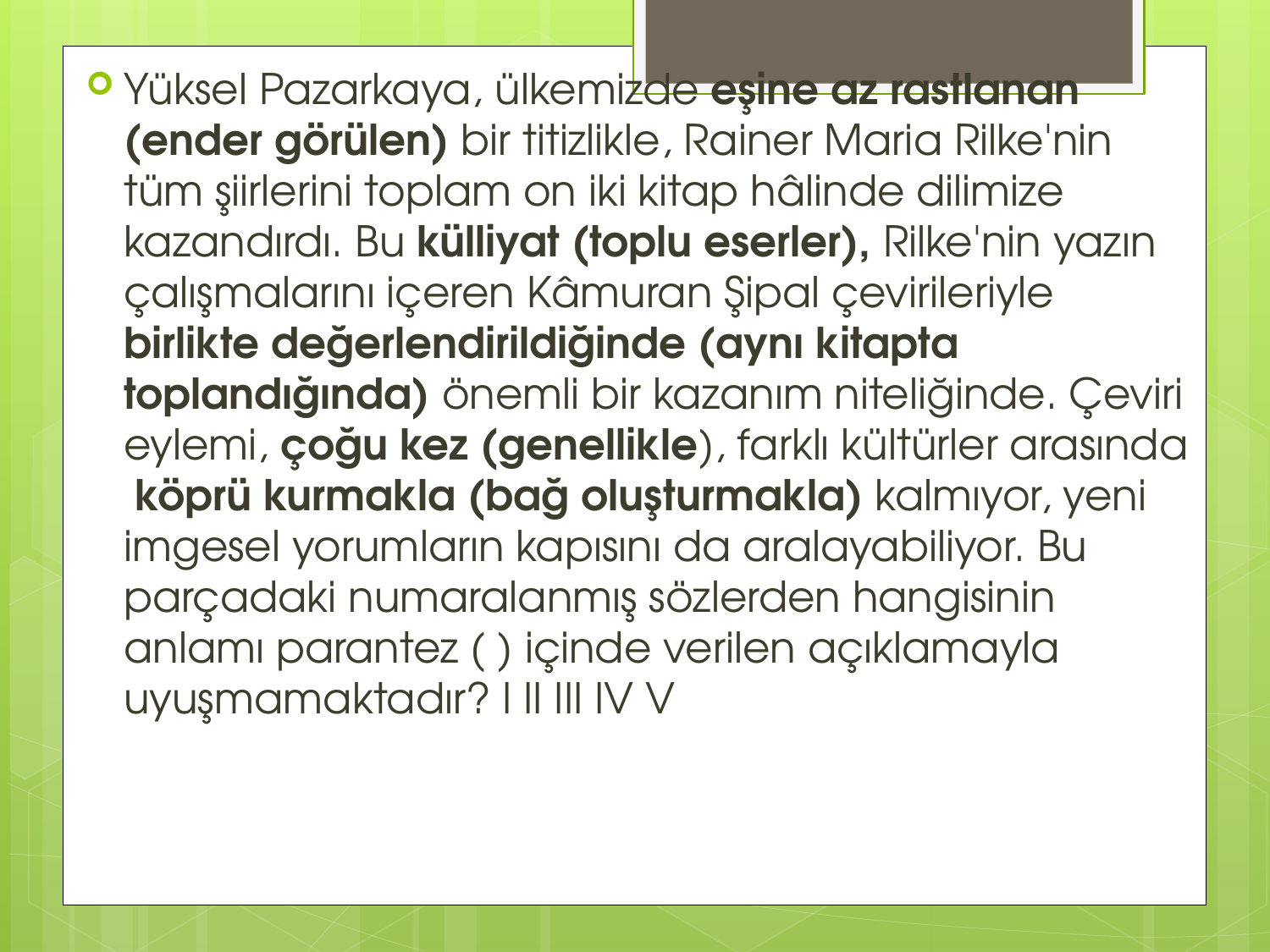

Yüksel Pazarkaya, ülkemizde eşine az rastlanan (ender görülen) bir titizlikle, Rainer Maria Rilke'nin tüm şiirlerini toplam on iki kitap hâlinde dilimize kazandırdı. Bu külliyat (toplu eserler), Rilke'nin yazın çalışmalarını içeren Kâmuran Şipal çevirileriyle birlikte değerlendirildiğinde (aynı kitapta toplandığında) önemli bir kazanım niteliğinde. Çeviri eylemi, çoğu kez (genellikle), farklı kültürler arasında  köprü kurmakla (bağ oluşturmakla) kalmıyor, yeni imgesel yorumların kapısını da aralayabiliyor. Bu parçadaki numaralanmış sözlerden hangisinin anlamı parantez ( ) içinde verilen açıklamayla uyuşmamaktadır? I II III IV V
#